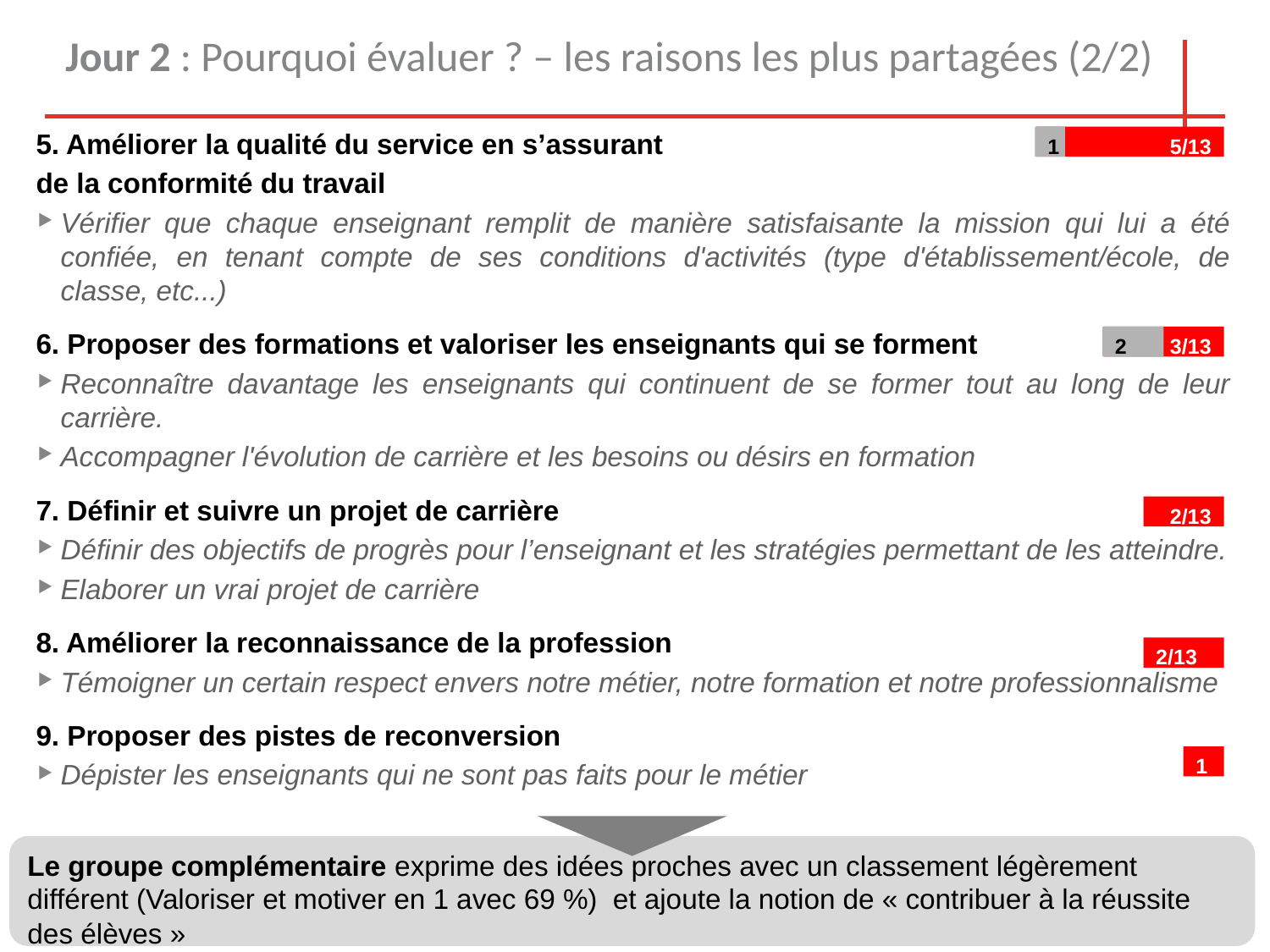

# Jour 2 : Pourquoi évaluer ? – les raisons les plus partagées (2/2)
5. Améliorer la qualité du service en s’assurant
de la conformité du travail
Vérifier que chaque enseignant remplit de manière satisfaisante la mission qui lui a été confiée, en tenant compte de ses conditions d'activités (type d'établissement/école, de classe, etc...)
6. Proposer des formations et valoriser les enseignants qui se forment
Reconnaître davantage les enseignants qui continuent de se former tout au long de leur carrière.
Accompagner l'évolution de carrière et les besoins ou désirs en formation
7. Définir et suivre un projet de carrière
Définir des objectifs de progrès pour l’enseignant et les stratégies permettant de les atteindre.
Elaborer un vrai projet de carrière
8. Améliorer la reconnaissance de la profession
Témoigner un certain respect envers notre métier, notre formation et notre professionnalisme
9. Proposer des pistes de reconversion
Dépister les enseignants qui ne sont pas faits pour le métier

1
5/13
2

3/13
2/13

2/13
1

Le groupe complémentaire exprime des idées proches avec un classement légèrement différent (Valoriser et motiver en 1 avec 69 %)  et ajoute la notion de « contribuer à la réussite des élèves »
11